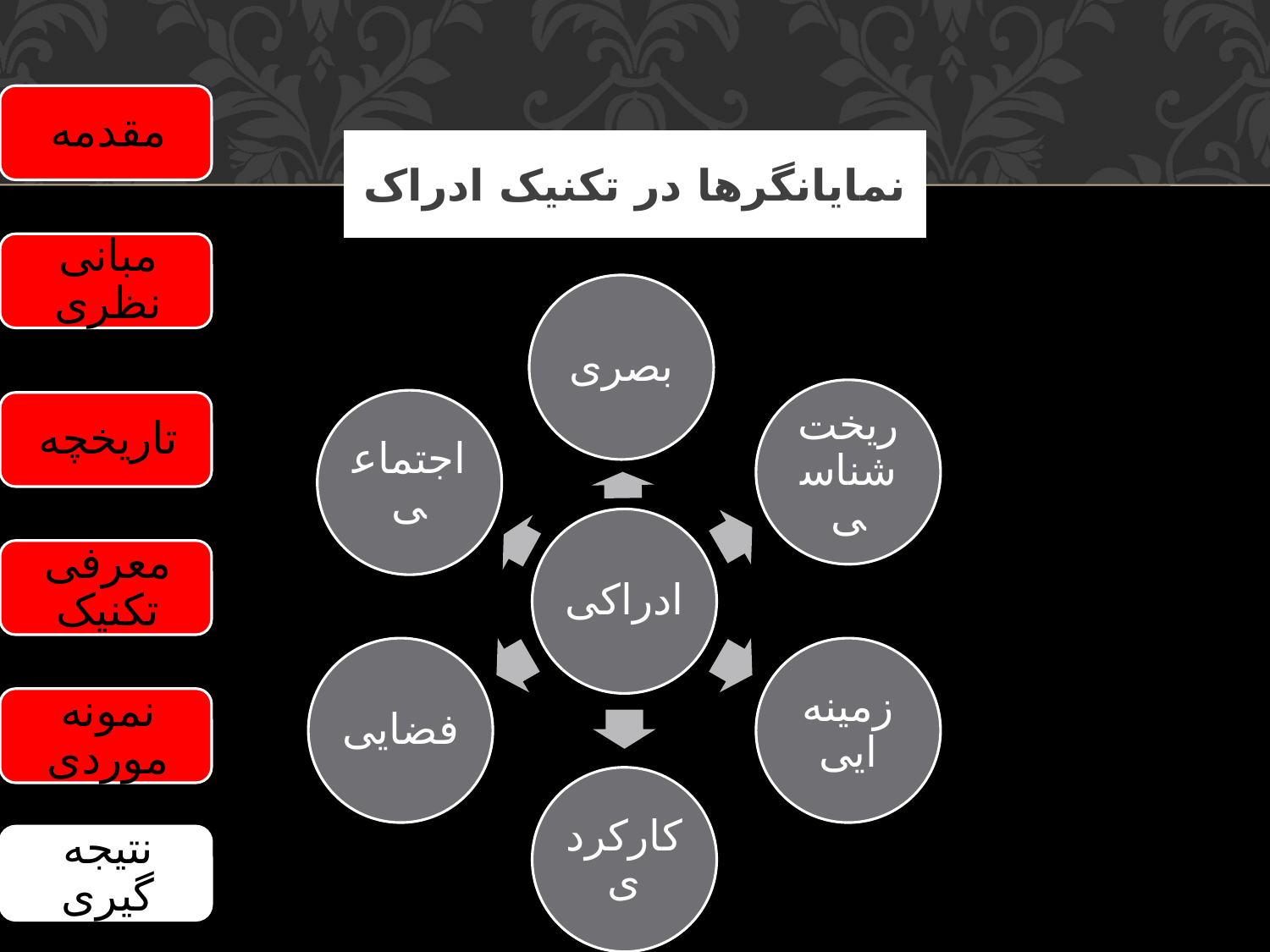

مقدمه
مبانی نظری
تاریخچه
معرفی تکنیک
نمونه موردی
نتیجه گیری
# نمایانگرها در تکنیک ادراک
ادراکی

اجتماعی

ریخت شناسی

زمینه ایی

کارکردی

فضایی

بصری